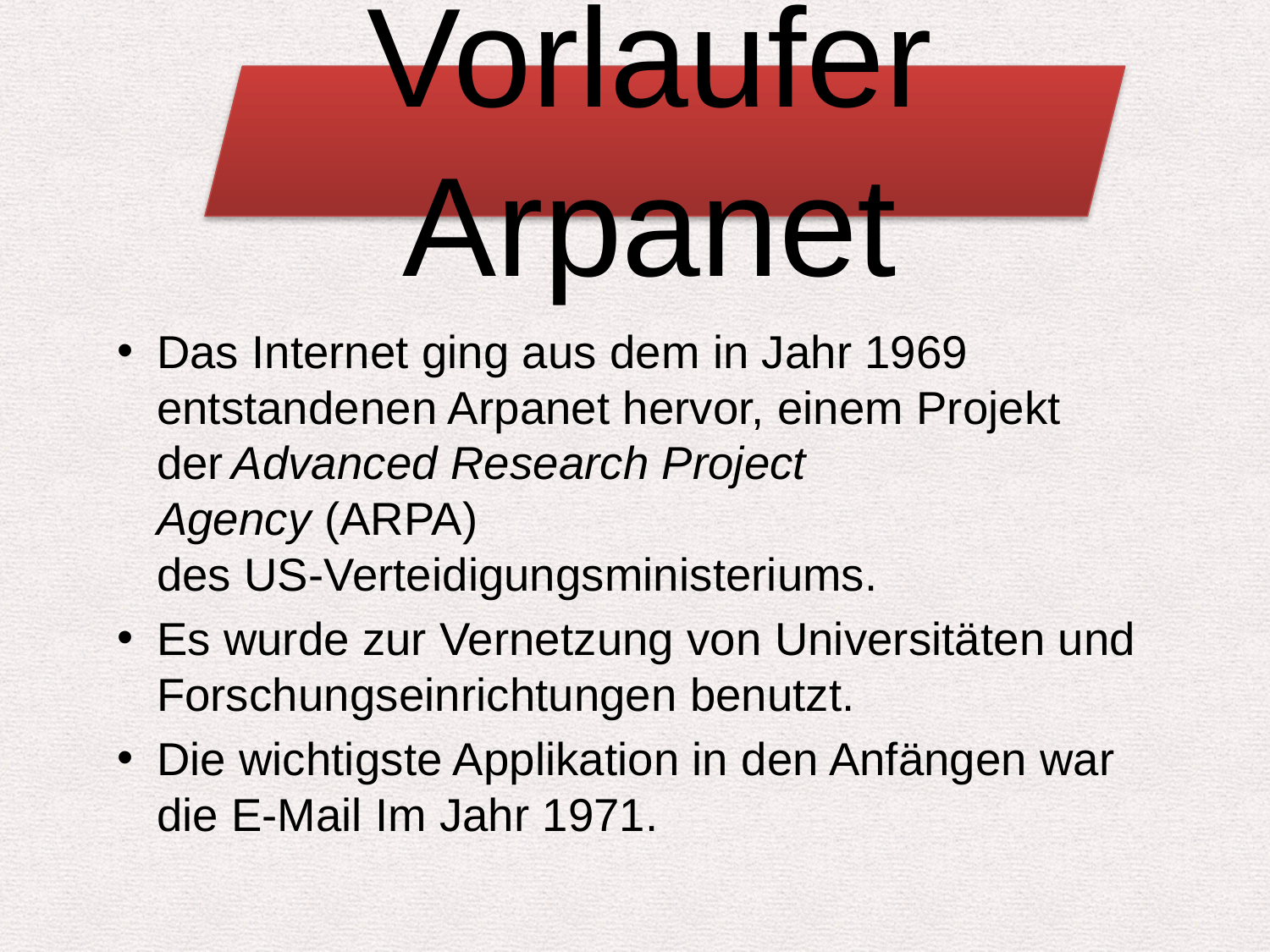

# Vorlaufer Arpanet

Das Internet ging aus dem in Jahr 1969 entstandenen Arpanet hervor, einem Projekt der Advanced Research Project Agency (ARPA)
des US-Verteidigungsministeriums.
Es wurde zur Vernetzung von Universitäten und Forschungseinrichtungen benutzt.
Die wichtigste Applikation in den Anfängen war die E-Mail Im Jahr 1971.